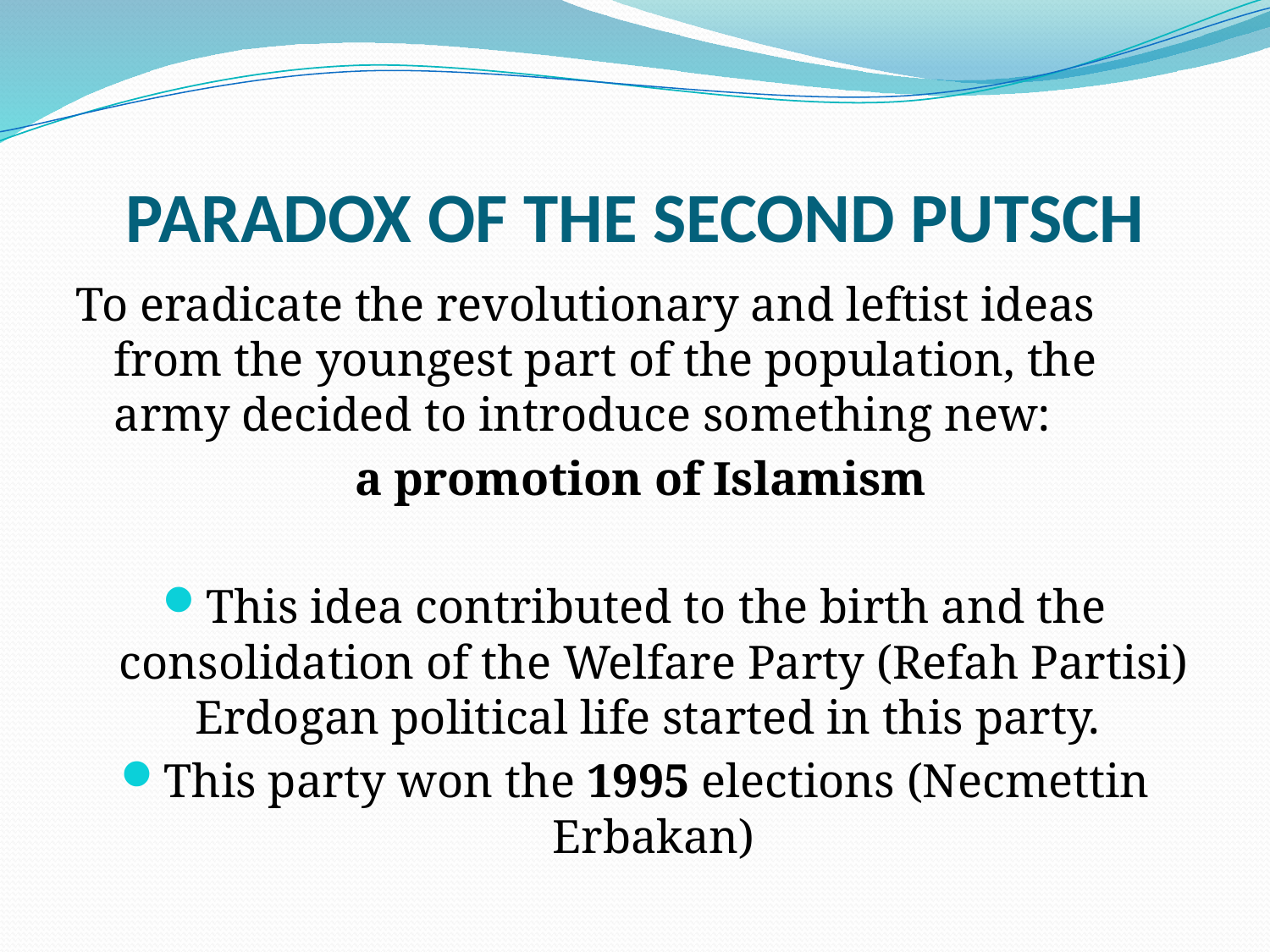

# PARADOX OF THE SECOND PUTSCH
To eradicate the revolutionary and leftist ideas from the youngest part of the population, the army decided to introduce something new:
 a promotion of Islamism

This idea contributed to the birth and the consolidation of the Welfare Party (Refah Partisi) Erdogan political life started in this party.
This party won the 1995 elections (Necmettin Erbakan)